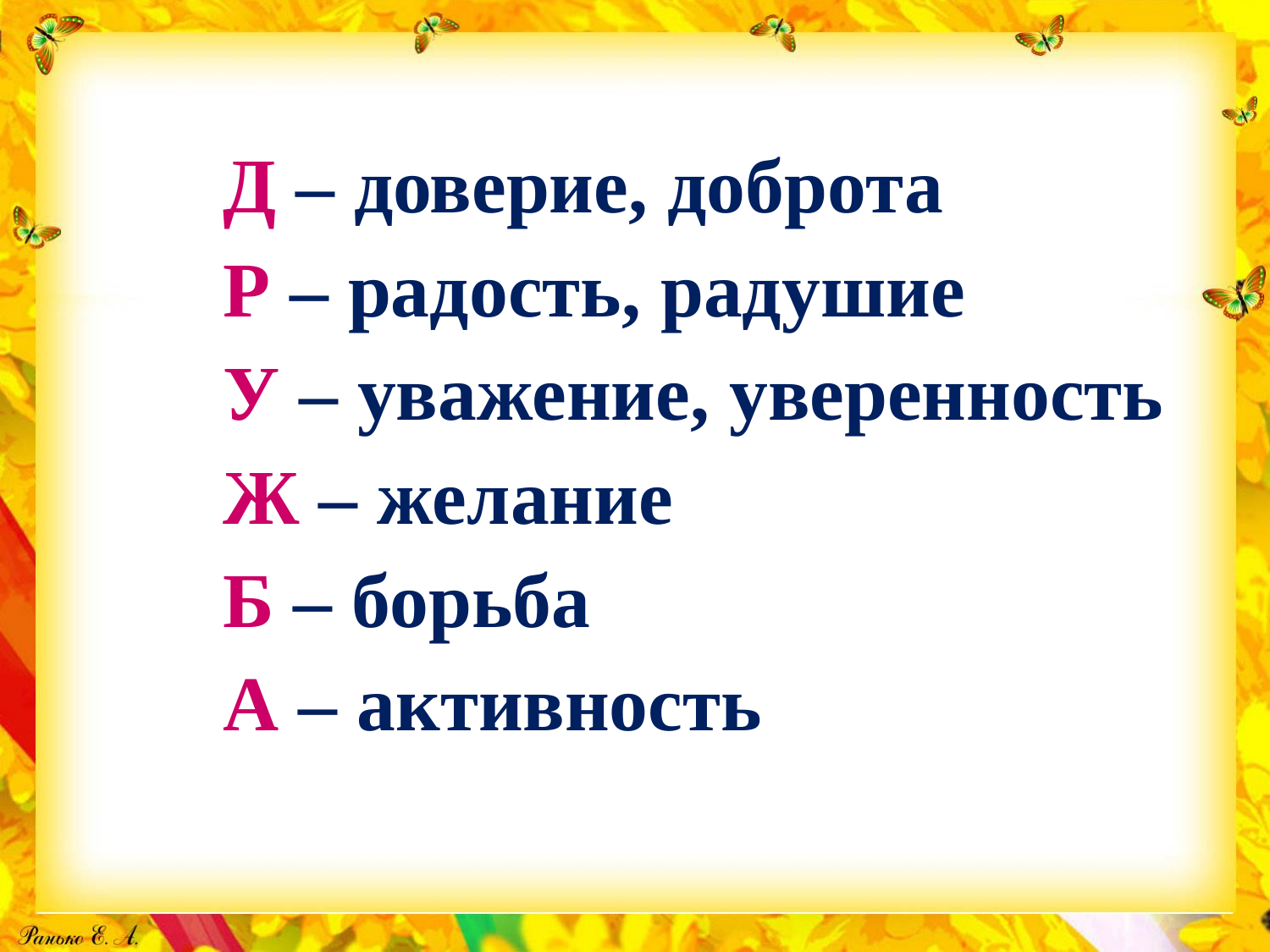

Д – доверие, доброта
Р – радость, радушие
У – уважение, уверенность
Ж – желание
Б – борьба
А – активность